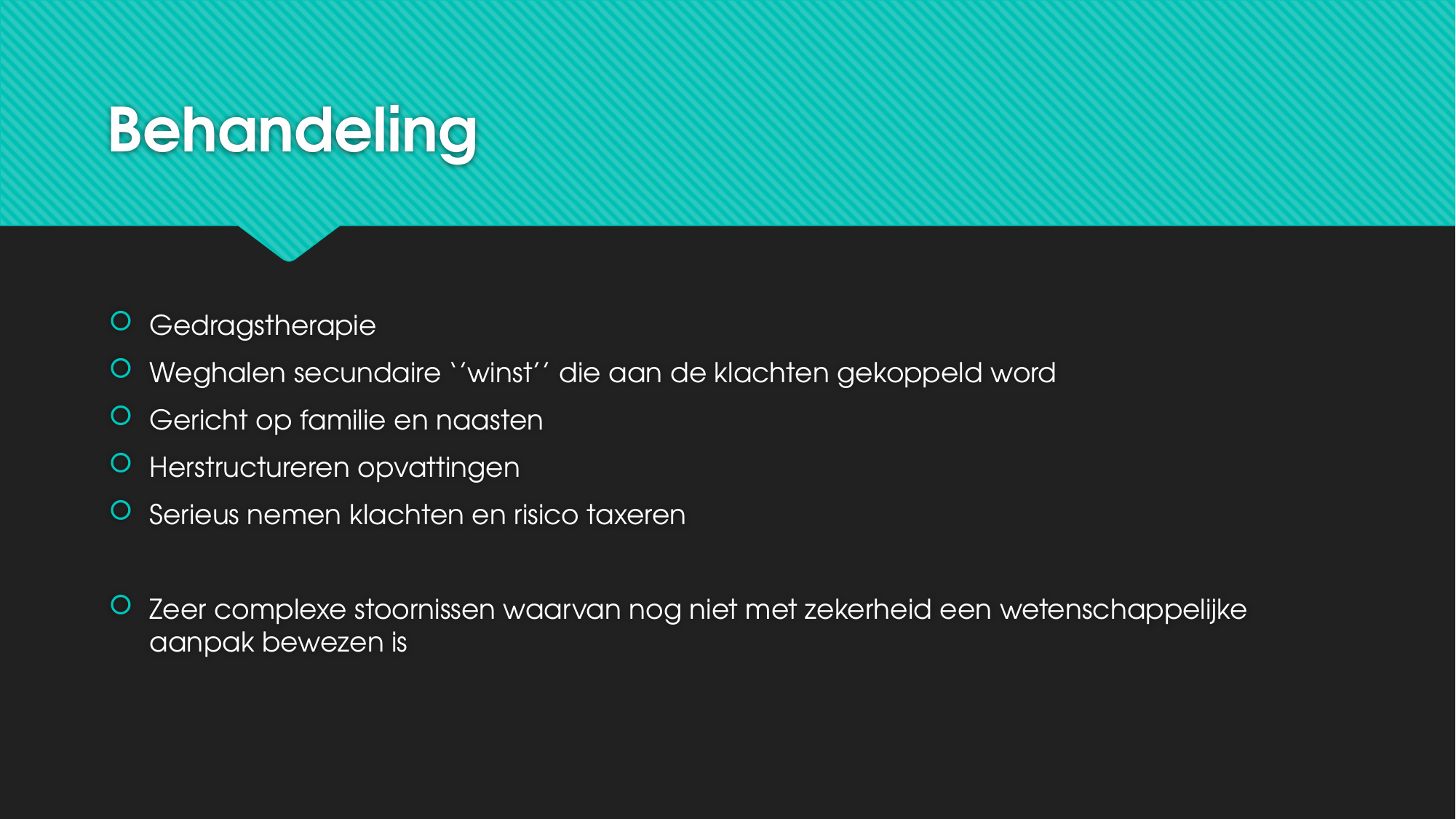

# Behandeling
Gedragstherapie
Weghalen secundaire ‘’winst’’ die aan de klachten gekoppeld word
Gericht op familie en naasten
Herstructureren opvattingen
Serieus nemen klachten en risico taxeren

Zeer complexe stoornissen waarvan nog niet met zekerheid een wetenschappelijke aanpak bewezen is